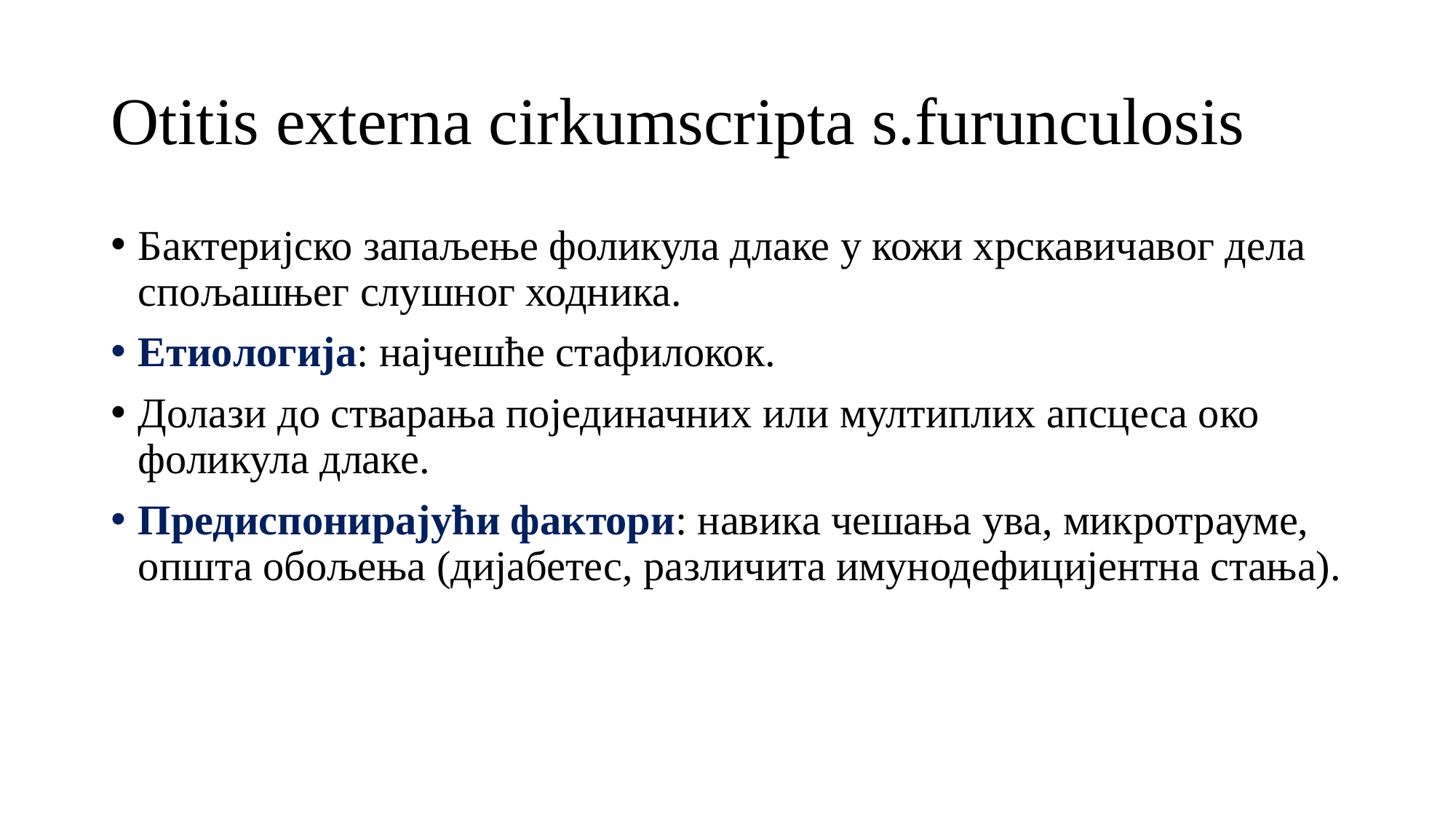

# Otitis externa cirkumscripta s.furunculosis
Бактеријско запаљење фоликула длаке у кожи хрскавичавог дела спољашњег слушног ходника.
Етиологија: најчешће стафилокок.
Долази до стварања појединачних или мултиплих апсцеса око фоликула длаке.
Предиспонирајући фактори: навика чешања ува, микротрауме, општа обољења (дијабетес, различита имунодефицијентна стања).